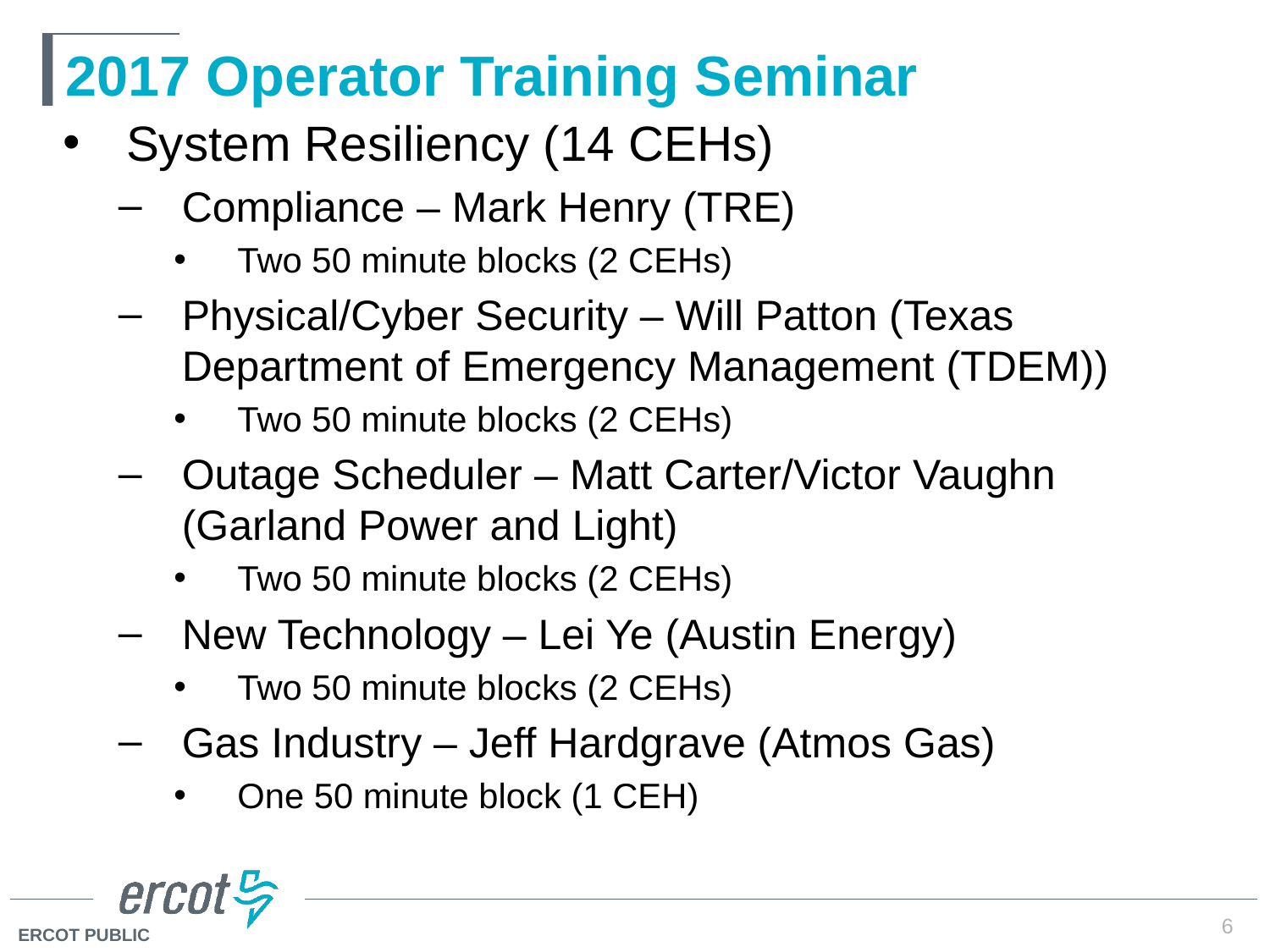

# 2017 Operator Training Seminar
System Resiliency (14 CEHs)
Compliance – Mark Henry (TRE)
Two 50 minute blocks (2 CEHs)
Physical/Cyber Security – Will Patton (Texas Department of Emergency Management (TDEM))
Two 50 minute blocks (2 CEHs)
Outage Scheduler – Matt Carter/Victor Vaughn (Garland Power and Light)
Two 50 minute blocks (2 CEHs)
New Technology – Lei Ye (Austin Energy)
Two 50 minute blocks (2 CEHs)
Gas Industry – Jeff Hardgrave (Atmos Gas)
One 50 minute block (1 CEH)
6